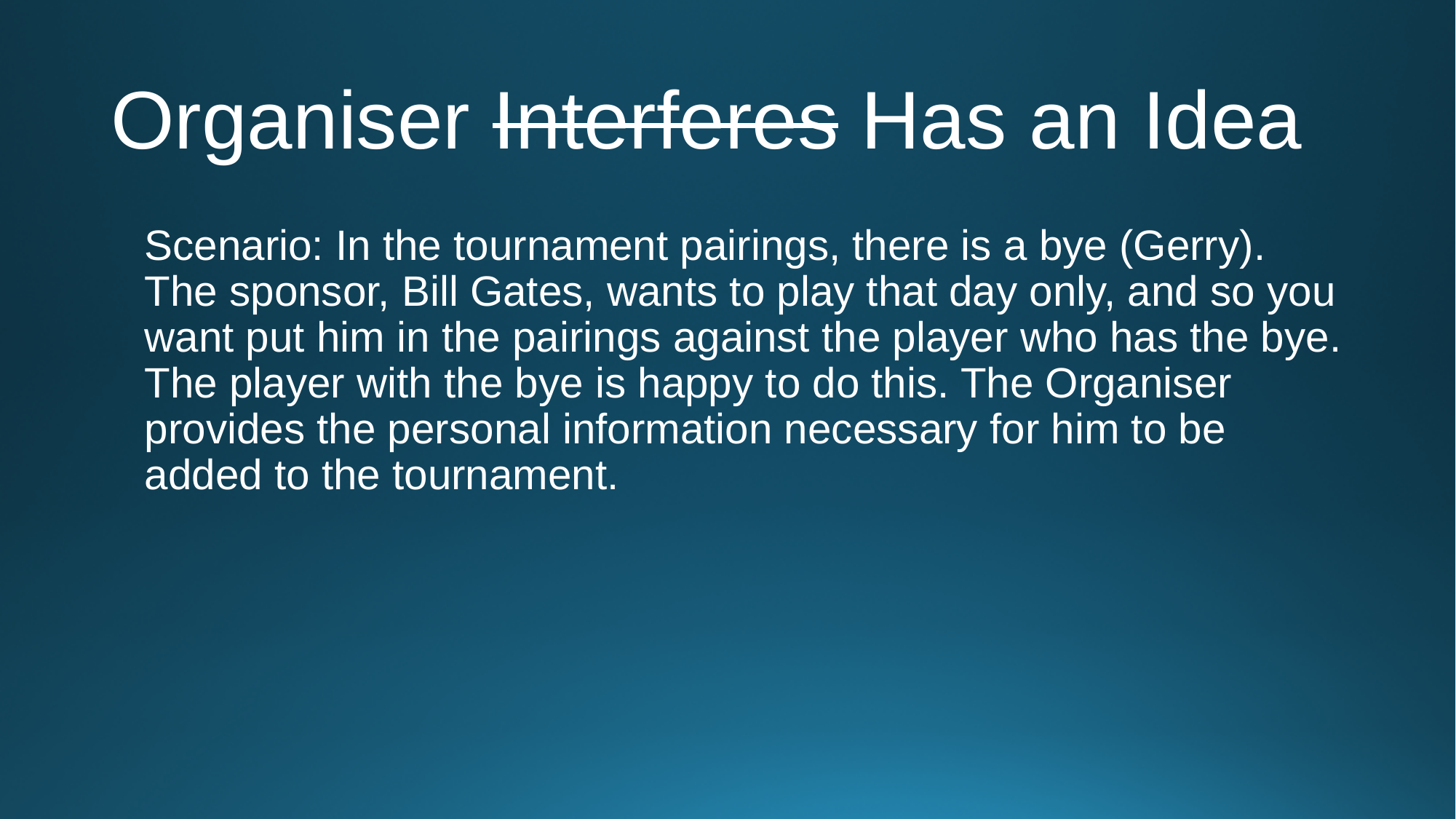

# Organiser Interferes Has an Idea
Scenario: In the tournament pairings, there is a bye (Gerry). The sponsor, Bill Gates, wants to play that day only, and so you want put him in the pairings against the player who has the bye. The player with the bye is happy to do this. The Organiser provides the personal information necessary for him to be added to the tournament.